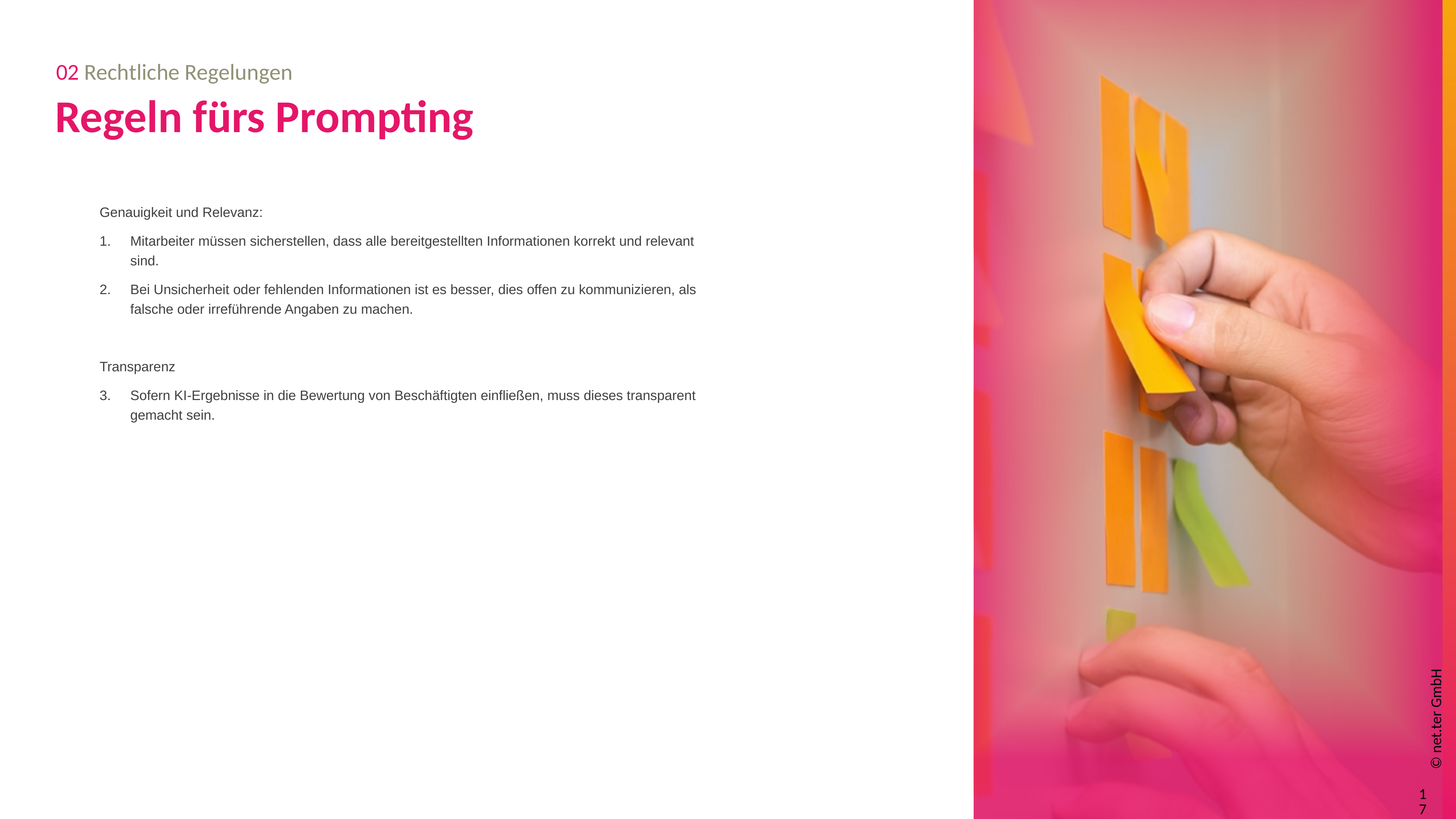

02 Rechtliche Regelungen
Regeln fürs Prompting
Genauigkeit und Relevanz:
Mitarbeiter müssen sicherstellen, dass alle bereitgestellten Informationen korrekt und relevant sind.
Bei Unsicherheit oder fehlenden Informationen ist es besser, dies offen zu kommunizieren, als falsche oder irreführende Angaben zu machen.

Transparenz
Sofern KI-Ergebnisse in die Bewertung von Beschäftigten einfließen, muss dieses transparent gemacht sein.
17